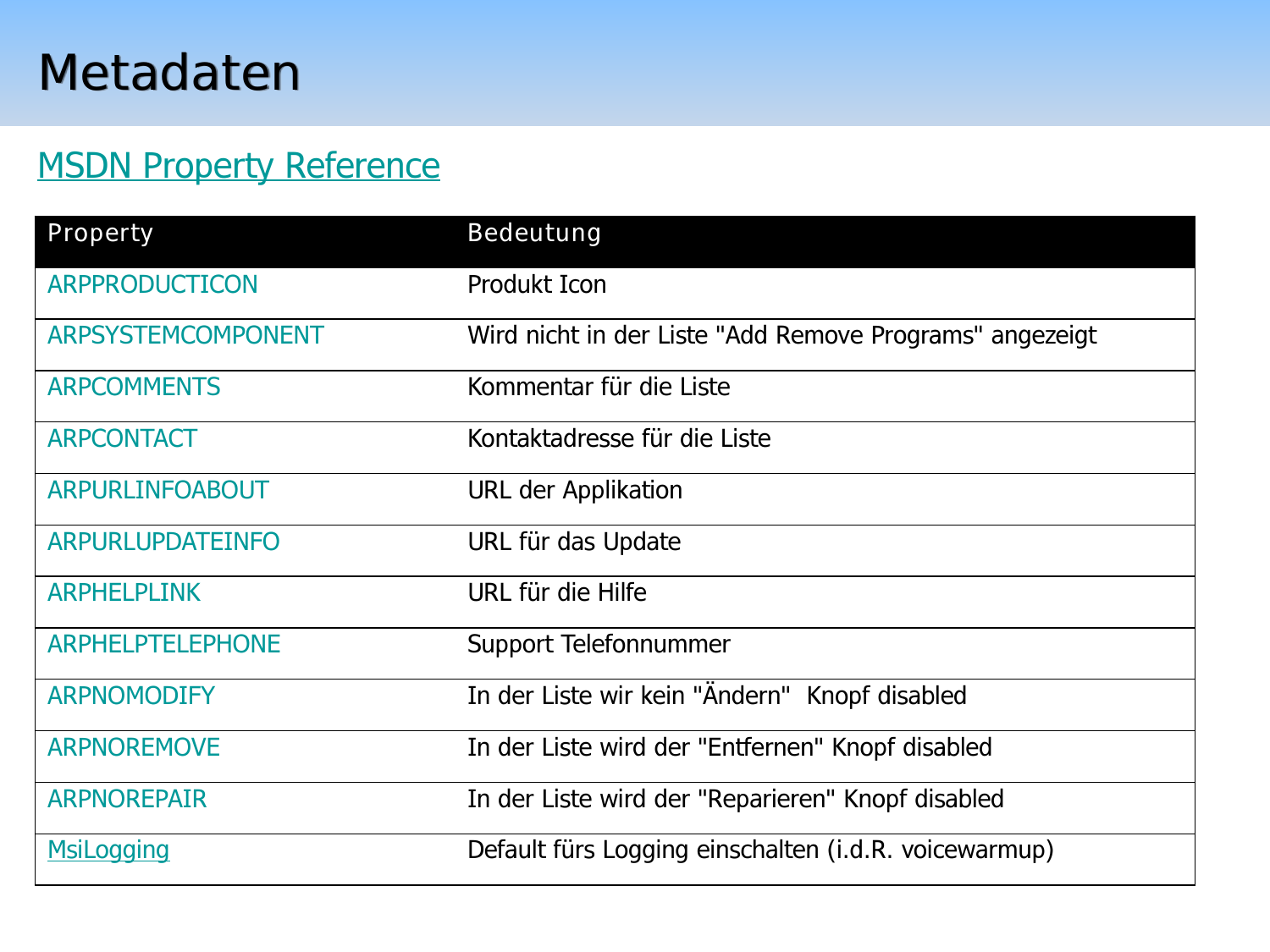

# Metadaten
MSDN Property Reference

| Property | Bedeutung |
| --- | --- |
| ARPPRODUCTICON | Produkt Icon |
| ARPSYSTEMCOMPONENT | Wird nicht in der Liste "Add Remove Programs" angezeigt |
| ARPCOMMENTS | Kommentar für die Liste |
| ARPCONTACT | Kontaktadresse für die Liste |
| ARPURLINFOABOUT | URL der Applikation |
| ARPURLUPDATEINFO | URL für das Update |
| ARPHELPLINK | URL für die Hilfe |
| ARPHELPTELEPHONE | Support Telefonnummer |
| ARPNOMODIFY | In der Liste wir kein "Ändern" Knopf disabled |
| ARPNOREMOVE | In der Liste wird der "Entfernen" Knopf disabled |
| ARPNOREPAIR | In der Liste wird der "Reparieren" Knopf disabled |
| MsiLogging | Default fürs Logging einschalten (i.d.R. voicewarmup) |